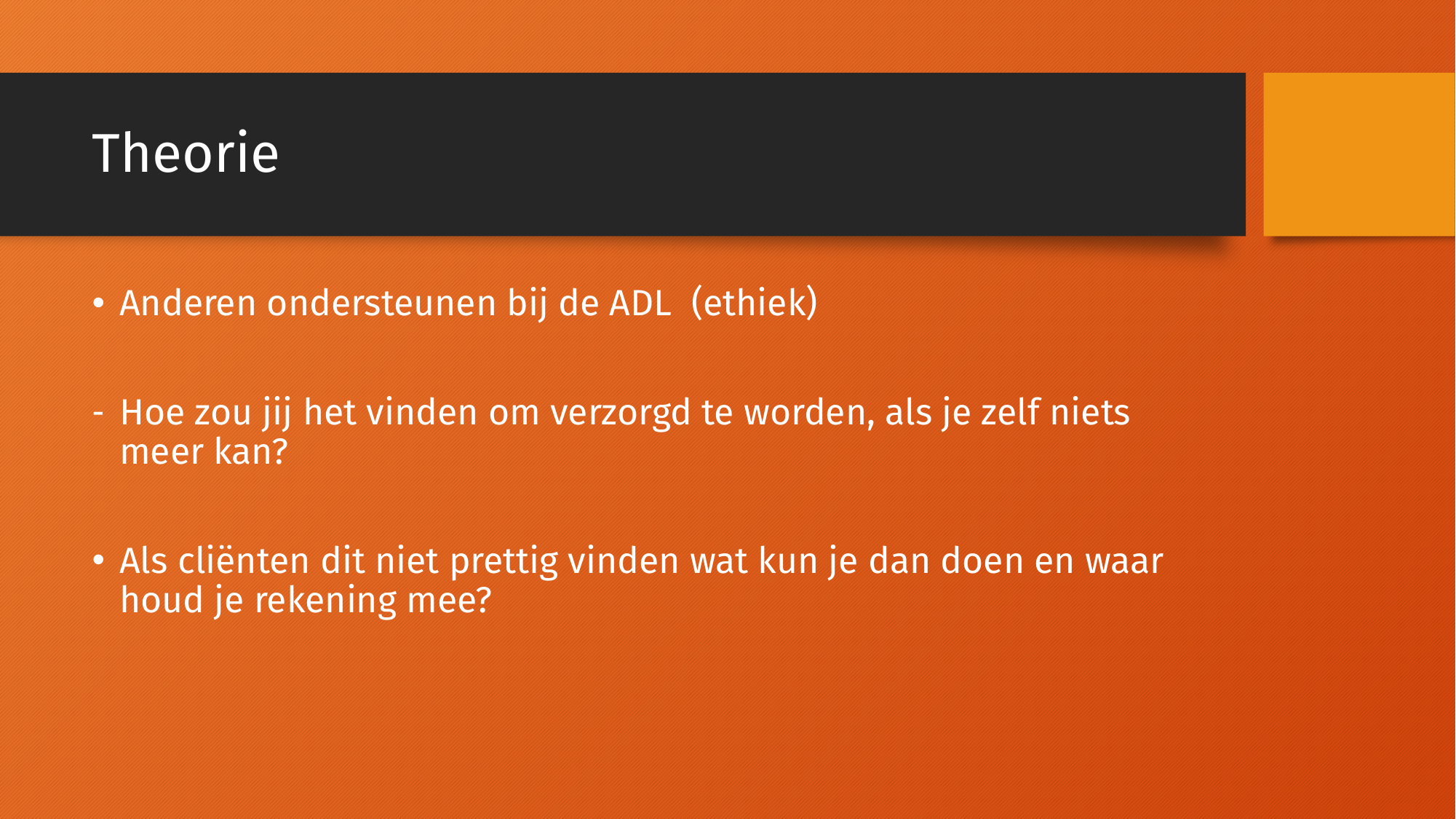

# Theorie
Anderen ondersteunen bij de ADL  (ethiek)

Hoe zou jij het vinden om verzorgd te worden, als je zelf niets meer kan?

Als cliënten dit niet prettig vinden wat kun je dan doen en waar houd je rekening mee?